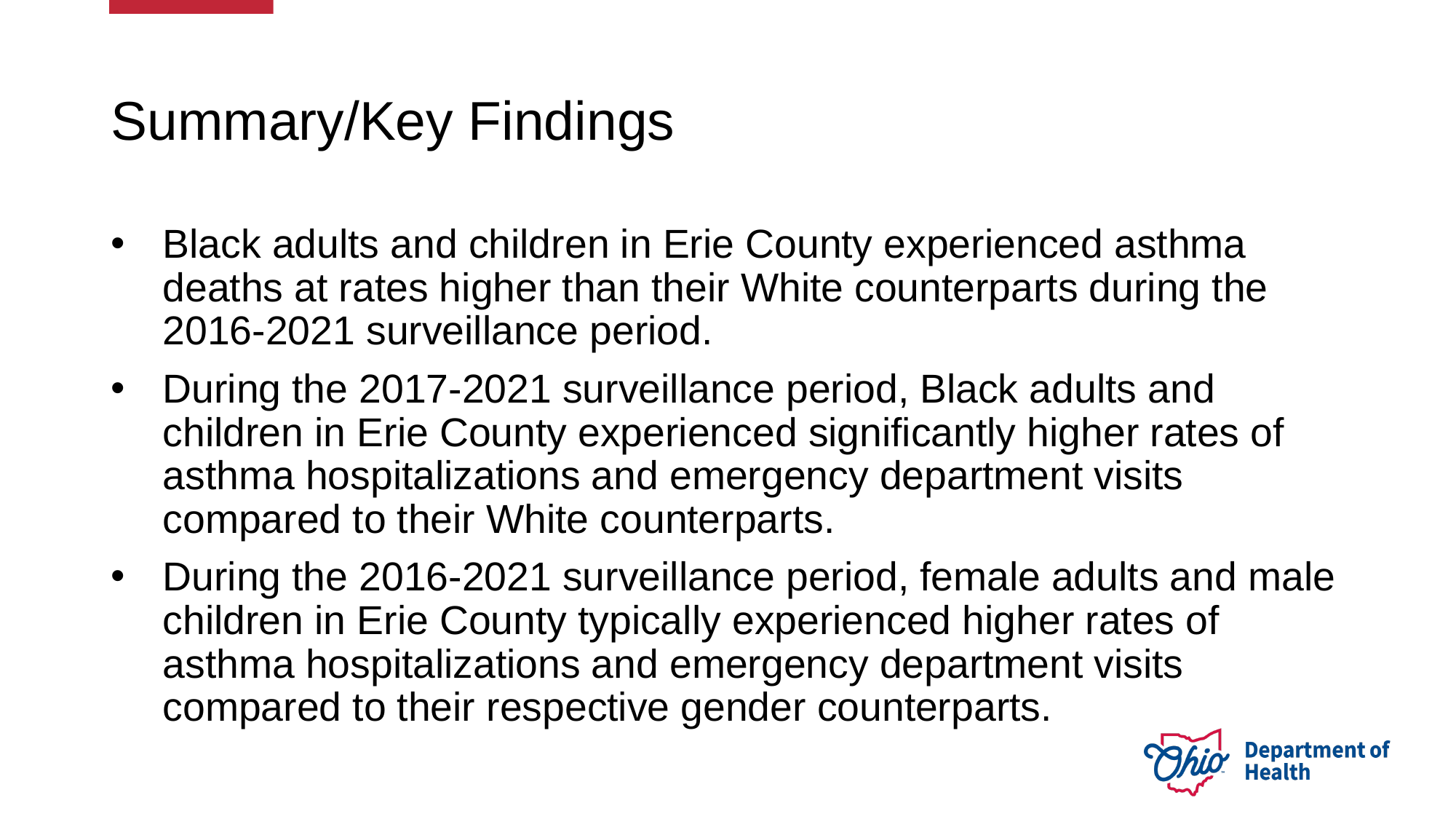

# Summary/Key Findings
Black adults and children in Erie County experienced asthma deaths at rates higher than their White counterparts during the 2016-2021 surveillance period.
During the 2017-2021 surveillance period, Black adults and children in Erie County experienced significantly higher rates of asthma hospitalizations and emergency department visits compared to their White counterparts.
During the 2016-2021 surveillance period, female adults and male children in Erie County typically experienced higher rates of asthma hospitalizations and emergency department visits compared to their respective gender counterparts.